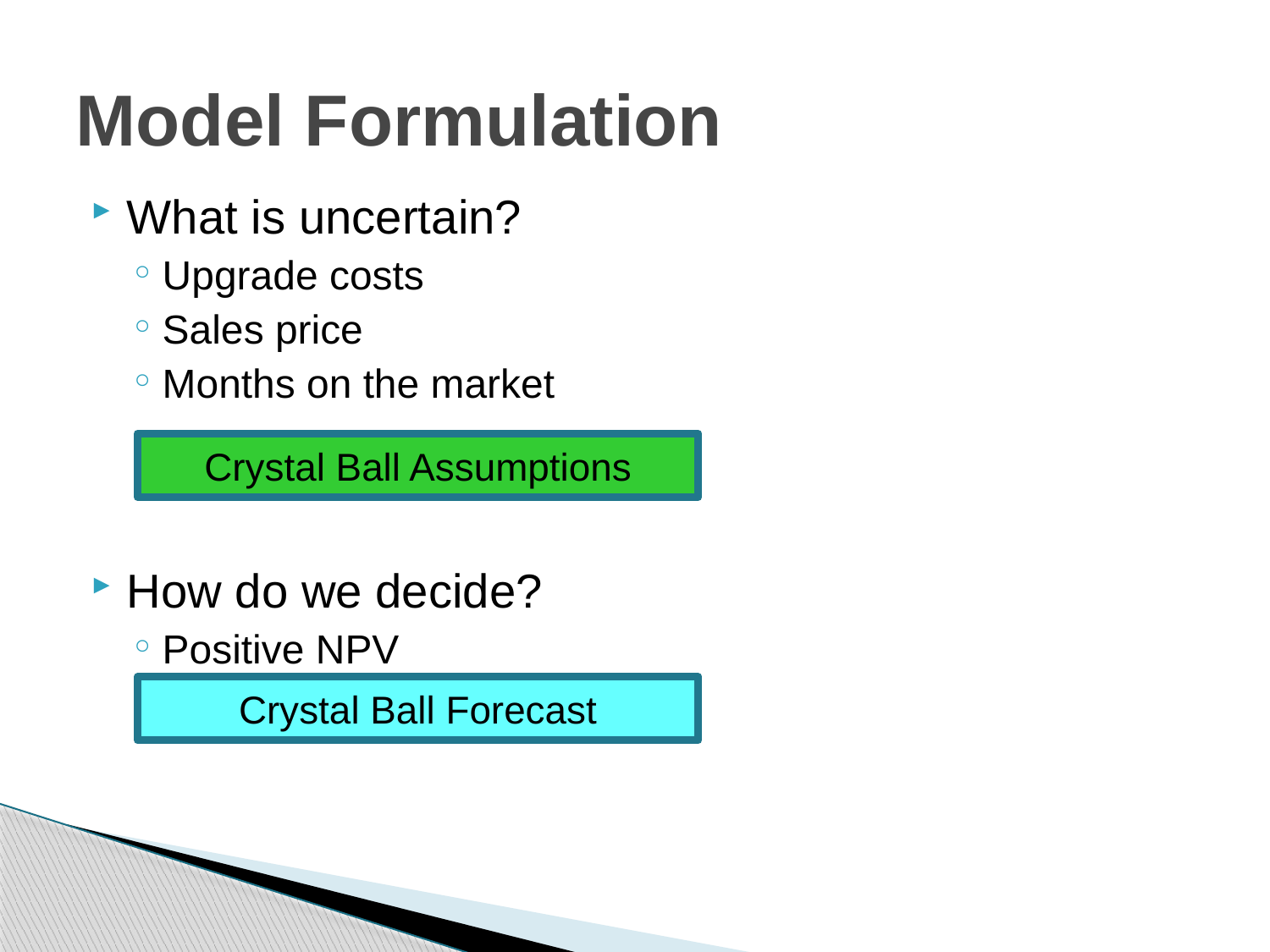

# Model Formulation
What is uncertain?
Upgrade costs
Sales price
Months on the market

How do we decide?
Positive NPV

Crystal Ball Assumptions
Crystal Ball Forecast